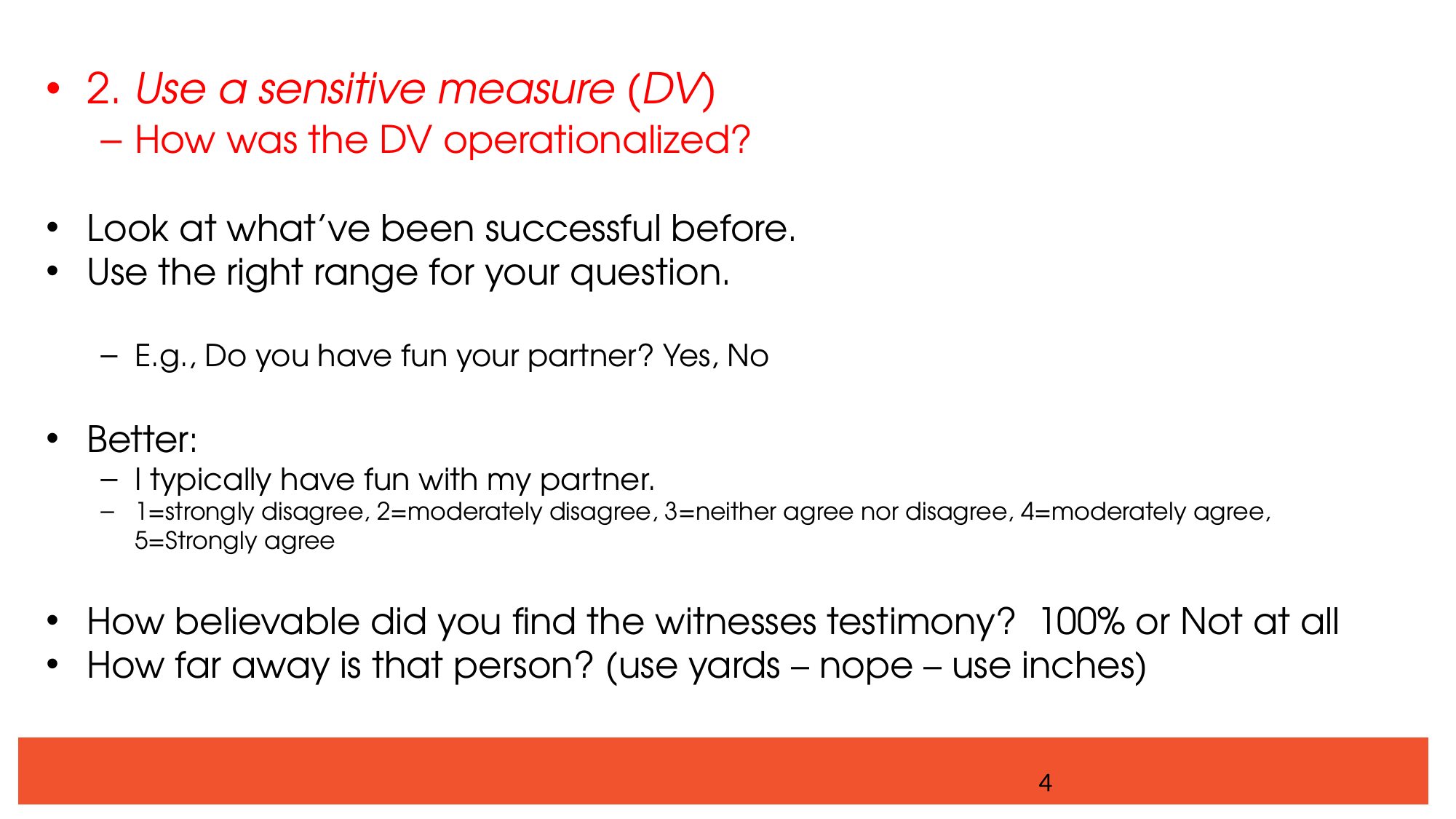

# Increase systematic variability - Use sensitive DV
2. Use a sensitive measure (DV)
How was the DV operationalized?

Look at what’ve been successful before.
Use the right range for your question.

E.g., Do you have fun your partner? Yes, No

Better:
I typically have fun with my partner.
1=strongly disagree, 2=moderately disagree, 3=neither agree nor disagree, 4=moderately agree, 5=Strongly agree

How believable did you find the witnesses testimony?  100% or Not at all
How far away is that person? (use yards – nope – use inches)
4